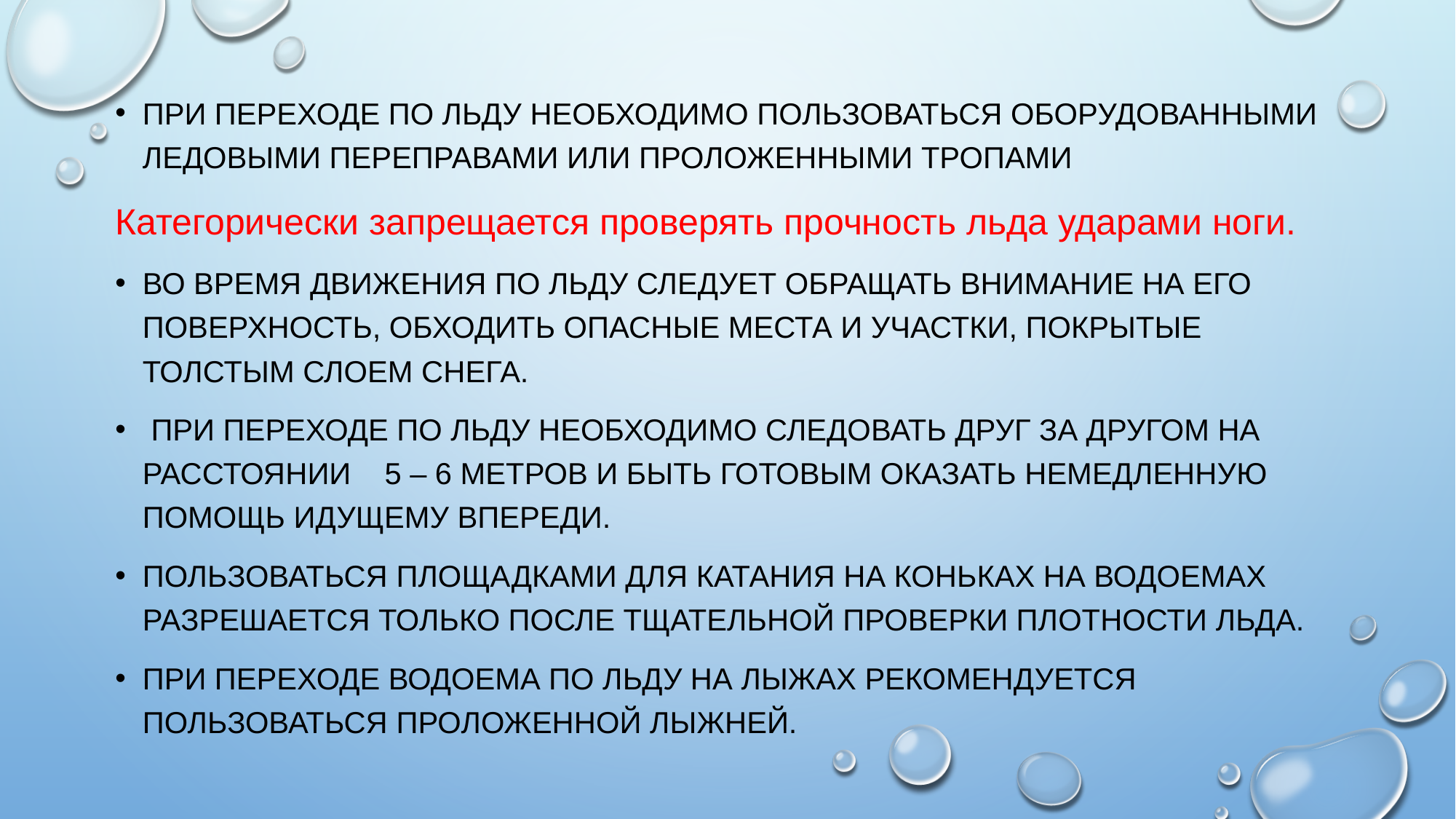

При переходе по льду необходимо пользоваться оборудованными ледовыми переправами или проложенными тропами
Категорически запрещается проверять прочность льда ударами ноги.
Во время движения по льду следует обращать внимание на его поверхность, обходить опасные места и участки, покрытые толстым слоем снега.
 При переходе по льду необходимо следовать друг за другом на расстоянии    5 – 6 метров и быть готовым оказать немедленную помощь идущему впереди.
Пользоваться площадками для катания на коньках на водоемах разрешается только после тщательной проверки плотности льда.
При переходе водоема по льду на лыжах рекомендуется пользоваться проложенной лыжней.